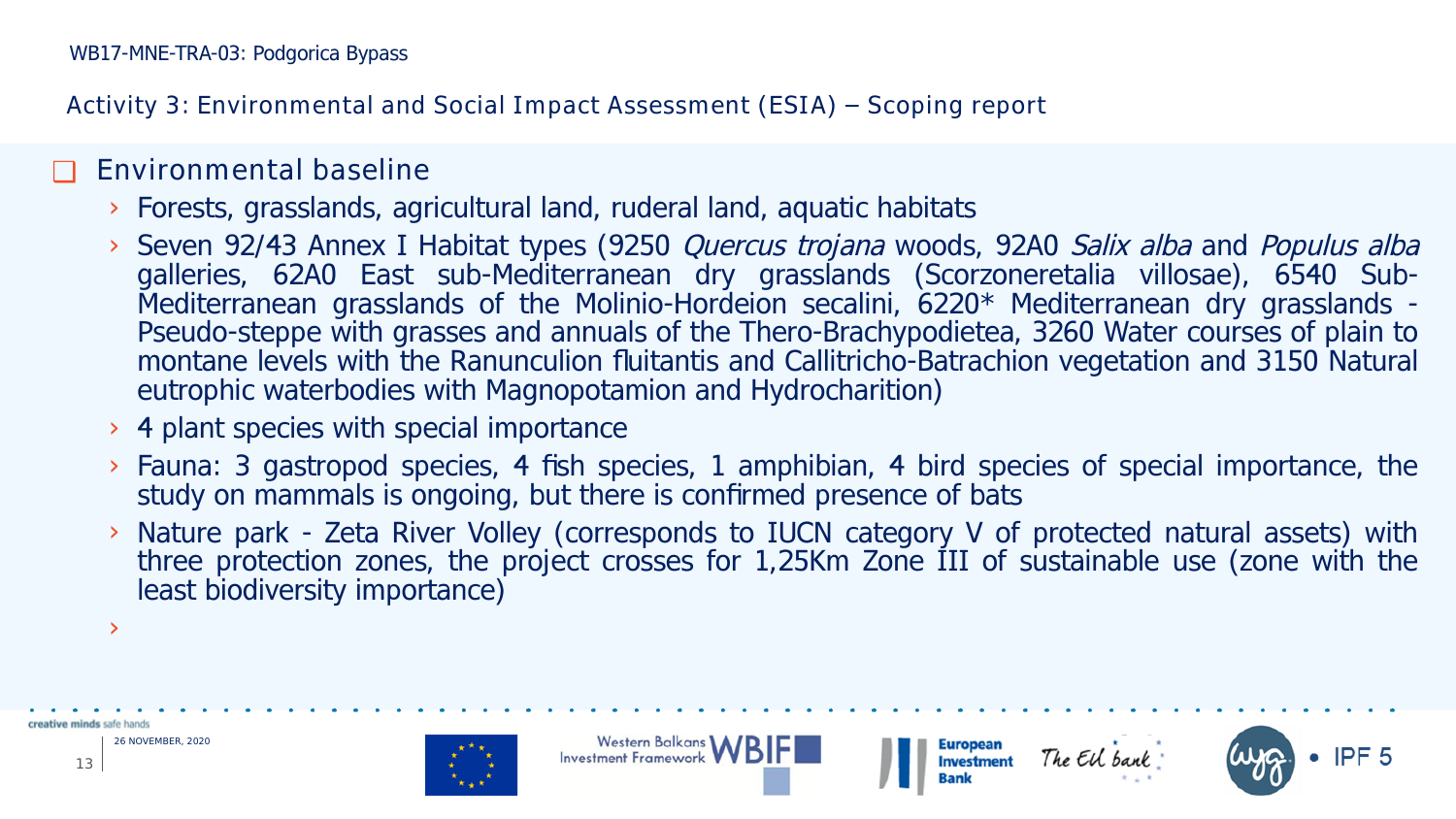

WB17-MNE-TRA-03: Podgorica Bypass
# Activity 3: Environmental and Social Impact Assessment (ESIA) – Scoping report
  Environmental baseline
Forests, grasslands, agricultural land, ruderal land, aquatic habitats
Seven 92/43 Annex I Habitat types (9250 Quercus trojana woods, 92A0 Salix alba and Populus alba galleries, 62A0 East sub-Mediterranean dry grasslands (Scorzoneretalia villosae), 6540 Sub-Mediterranean grasslands of the Molinio-Hordeion secalini, 6220* Mediterranean dry grasslands - Pseudo-steppe with grasses and annuals of the Thero-Brachypodietea, 3260 Water courses of plain to montane levels with the Ranunculion fluitantis and Callitricho-Batrachion vegetation and 3150 Natural eutrophic waterbodies with Magnopotamion and Hydrocharition)
4 plant species with special importance
Fauna: 3 gastropod species, 4 fish species, 1 amphibian, 4 bird species of special importance, the study on mammals is ongoing, but there is confirmed presence of bats
Nature park - Zeta River Volley (corresponds to IUCN category V of protected natural assets) with three protection zones, the project crosses for 1,25Km Zone III of sustainable use (zone with the least biodiversity importance)

13
26 NOVEMBER, 2020